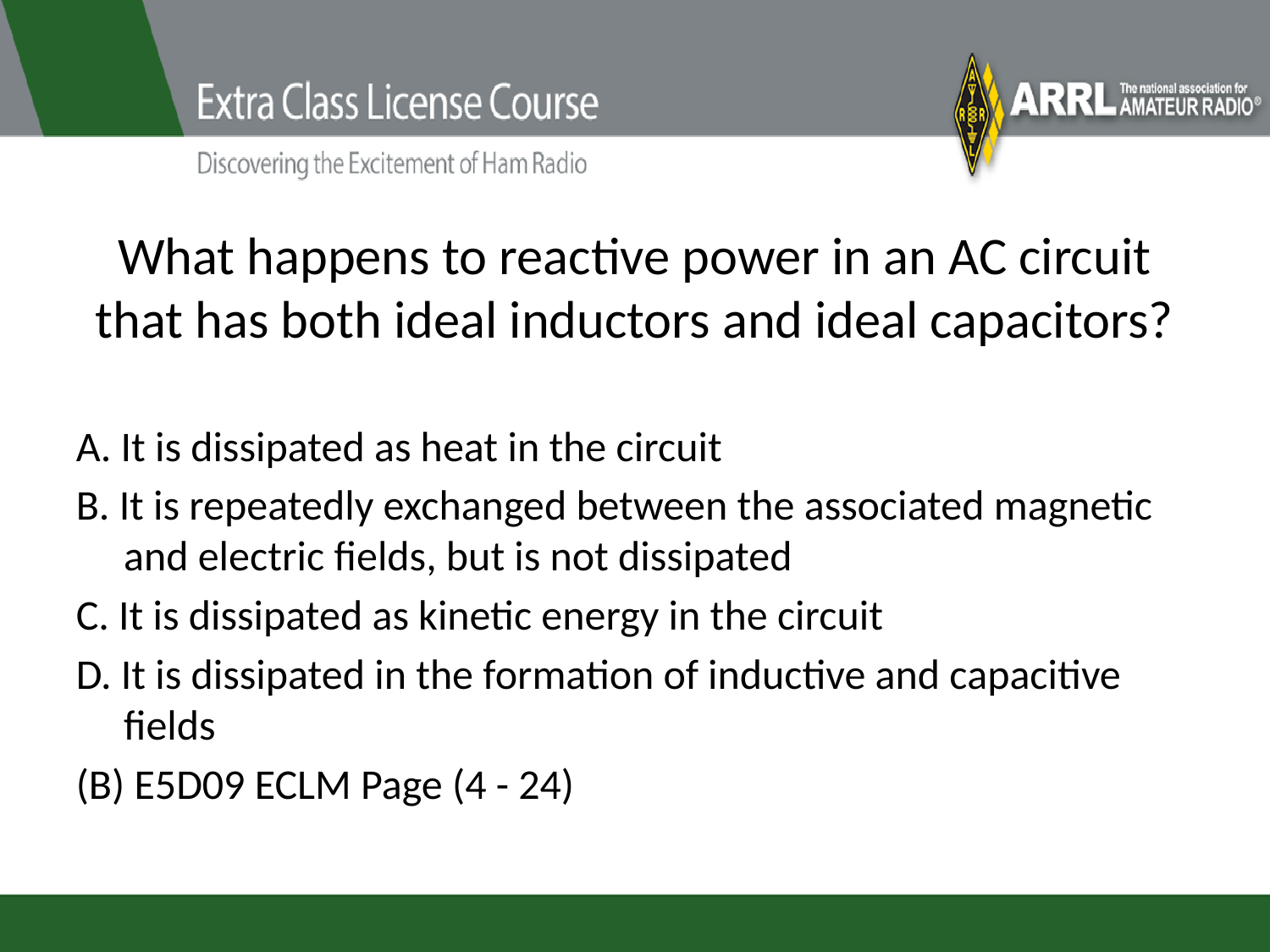

# What happens to reactive power in an AC circuit that has both ideal inductors and ideal capacitors?
A. It is dissipated as heat in the circuit
B. It is repeatedly exchanged between the associated magnetic and electric fields, but is not dissipated
C. It is dissipated as kinetic energy in the circuit
D. It is dissipated in the formation of inductive and capacitive fields
(B) E5D09 ECLM Page (4 - 24)